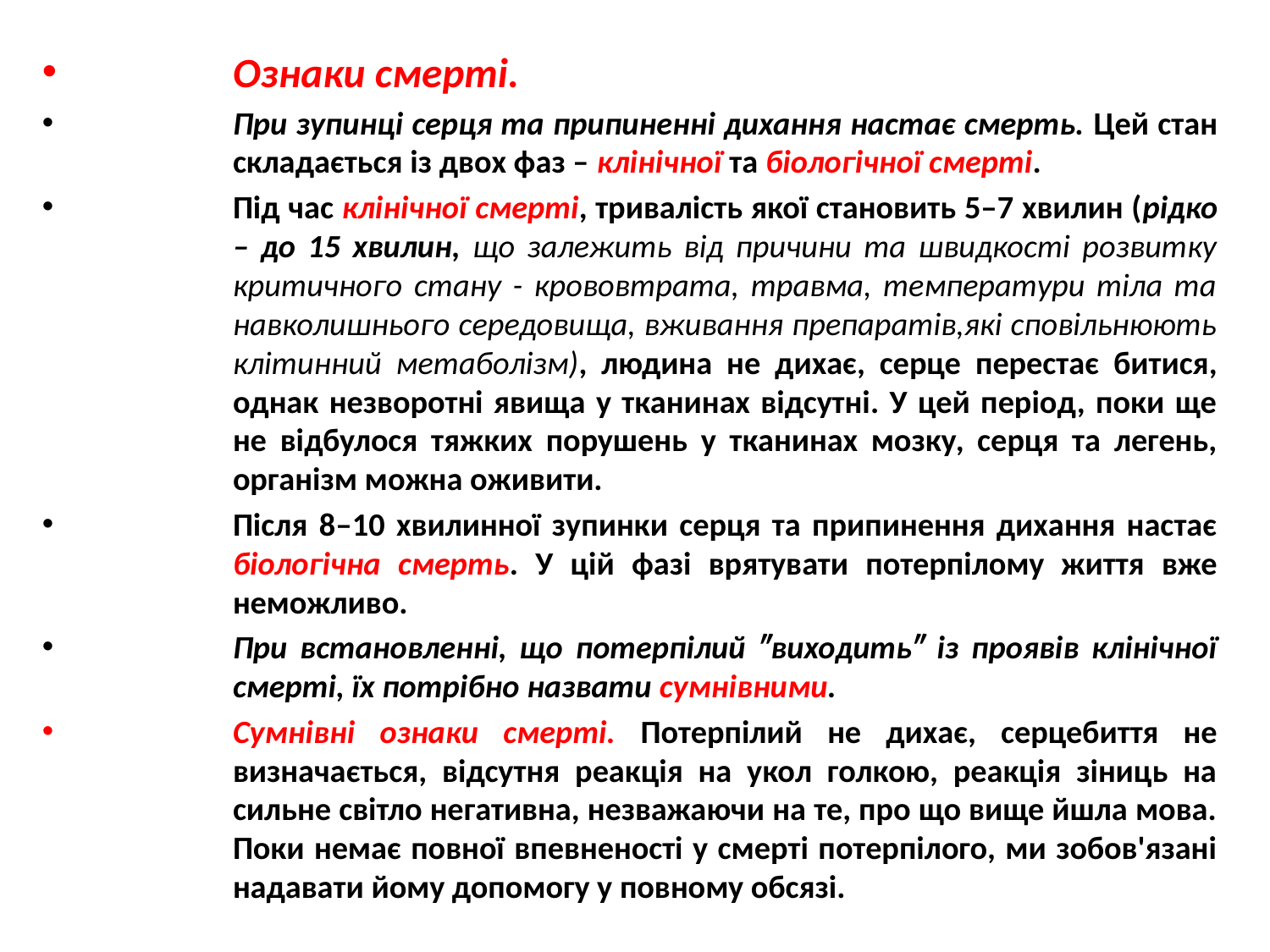

Ознаки смерті.
При зупинці серця та припиненні дихання настає смерть. Цей стан складається із двох фаз – клінічної та біологічної смерті.
Під час клінічної смерті, тривалість якої становить 5‒7 хвилин (рідко – до 15 хвилин, що залежить від причини та швидкості розвитку критичного стану - крововтрата, травма, температури тіла та навколишнього середовища, вживання препаратів,які сповільнюють клітинний метаболізм), людина не дихає, серце перестає битися, однак незворотні явища у тканинах відсутні. У цей період, поки ще не відбулося тяжких порушень у тканинах мозку, серця та легень, організм можна оживити.
Після 8‒10 хвилинної зупинки серця та припинення дихання настає біологічна смерть. У цій фазі врятувати потерпілому життя вже неможливо.
При встановленні, що потерпілий ″виходить″ із проявів клінічної смерті, їх потрібно назвати сумнівними.
Сумнівні ознаки смерті. Потерпілий не дихає, серцебиття не визначається, відсутня реакція на укол голкою, реакція зіниць на сильне світло негативна, незважаючи на те, про що вище йшла мова. Поки немає повної впевненості у смерті потерпілого, ми зобов'язані надавати йому допомогу у повному обсязі.